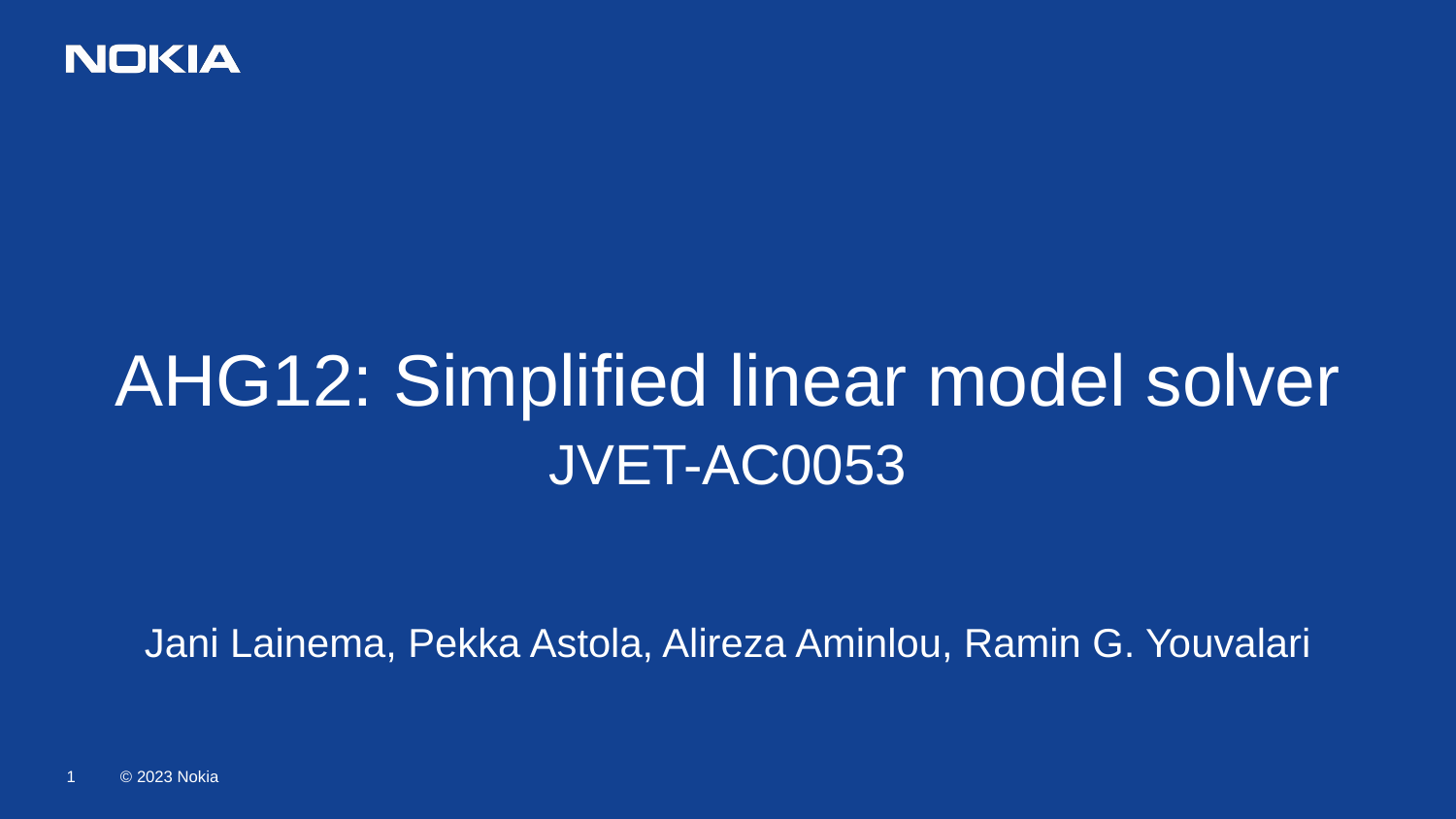

# AHG12: Simplified linear model solver
JVET-AC0053

Jani Lainema, Pekka Astola, Alireza Aminlou, Ramin G. Youvalari